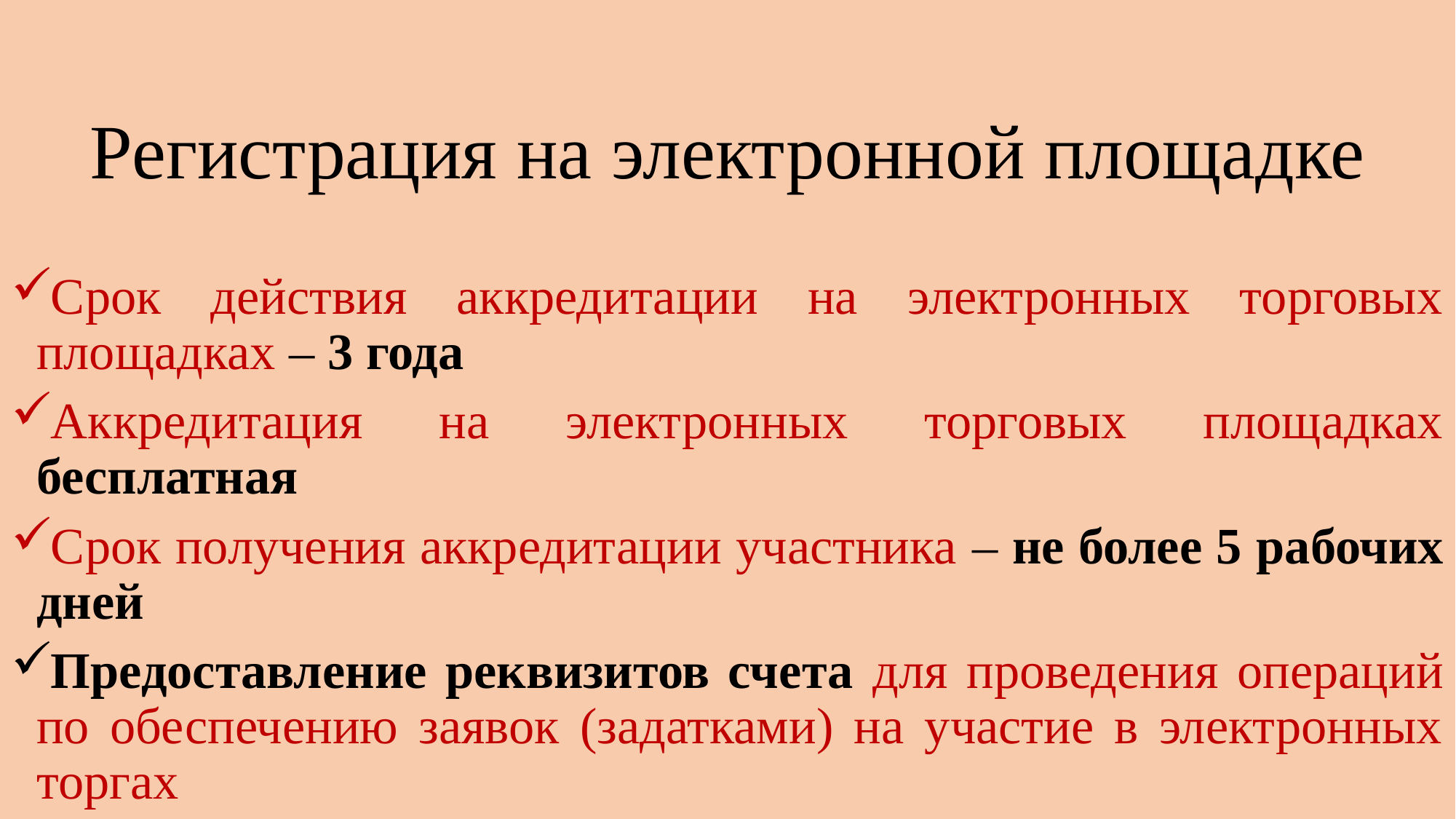

Регистрация на электронной площадке

Срок действия аккредитации на электронных торговых площадках – 3 года
Аккредитация на электронных торговых площадках бесплатная
Срок получения аккредитации участника – не более 5 рабочих дней
Предоставление реквизитов счета для проведения операций по обеспечению заявок (задатками) на участие в электронных торгах